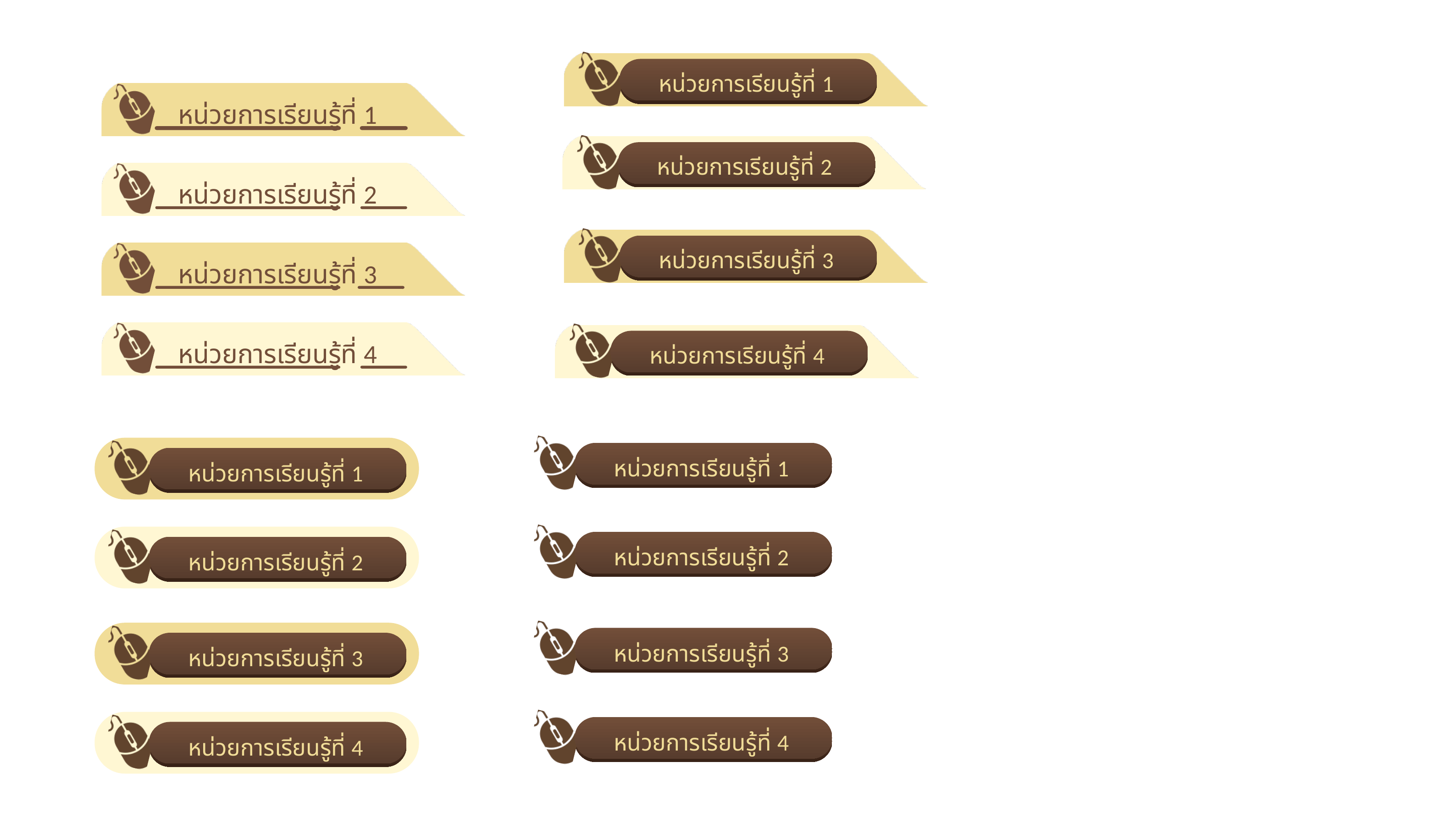

หน่วยการเรียนรู้ที่ 1

หน่วยการเรียนรู้ที่ 1

หน่วยการเรียนรู้ที่ 2

หน่วยการเรียนรู้ที่ 2

หน่วยการเรียนรู้ที่ 3

หน่วยการเรียนรู้ที่ 3

หน่วยการเรียนรู้ที่ 4

หน่วยการเรียนรู้ที่ 4

หน่วยการเรียนรู้ที่ 1

หน่วยการเรียนรู้ที่ 1

หน่วยการเรียนรู้ที่ 2

หน่วยการเรียนรู้ที่ 2

หน่วยการเรียนรู้ที่ 3

หน่วยการเรียนรู้ที่ 3

หน่วยการเรียนรู้ที่ 4

หน่วยการเรียนรู้ที่ 4